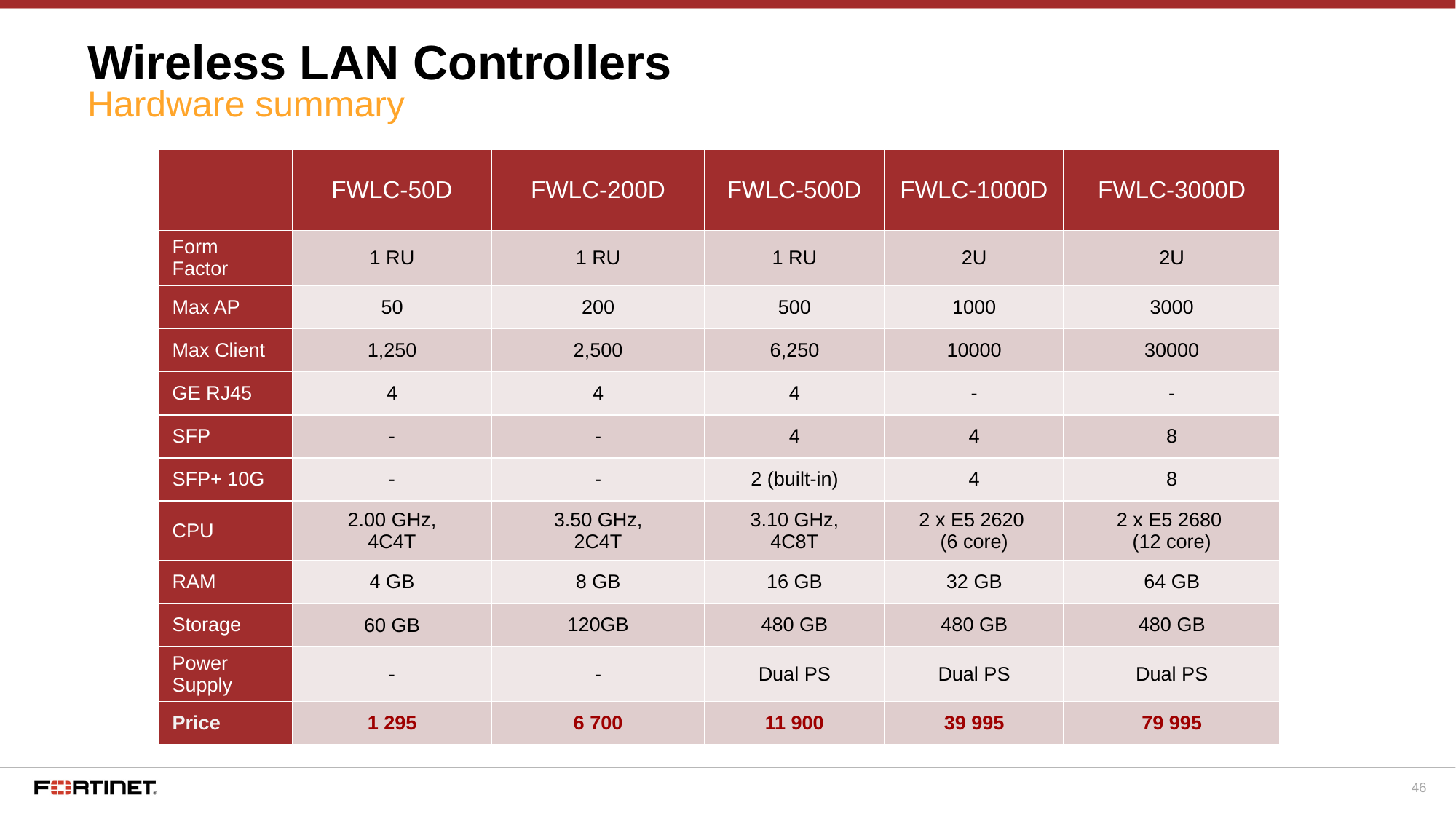

# Wireless LAN Controllers
Hardware summary
|  | FWLC-50D | FWLC-200D | FWLC-500D | FWLC-1000D | FWLC-3000D |
| --- | --- | --- | --- | --- | --- |
| Form Factor | 1 RU | 1 RU | 1 RU | 2U | 2U |
| Max AP | 50 | 200 | 500 | 1000 | 3000 |
| Max Client | 1,250 | 2,500 | 6,250 | 10000 | 30000 |
| GE RJ45 | 4 | 4 | 4 | - | - |
| SFP | - | - | 4 | 4 | 8 |
| SFP+ 10G | - | - | 2 (built-in) | 4 | 8 |
| CPU | 2.00 GHz, 4C4T | 3.50 GHz, 2C4T | 3.10 GHz, 4C8T | 2 x E5 2620 (6 core) | 2 x E5 2680 (12 core) |
| RAM | 4 GB | 8 GB | 16 GB | 32 GB | 64 GB |
| Storage | 60 GB | 120GB | 480 GB | 480 GB | 480 GB |
| Power Supply | - | - | Dual PS | Dual PS | Dual PS |
| Price | 1 295 | 6 700 | 11 900 | 39 995 | 79 995 |